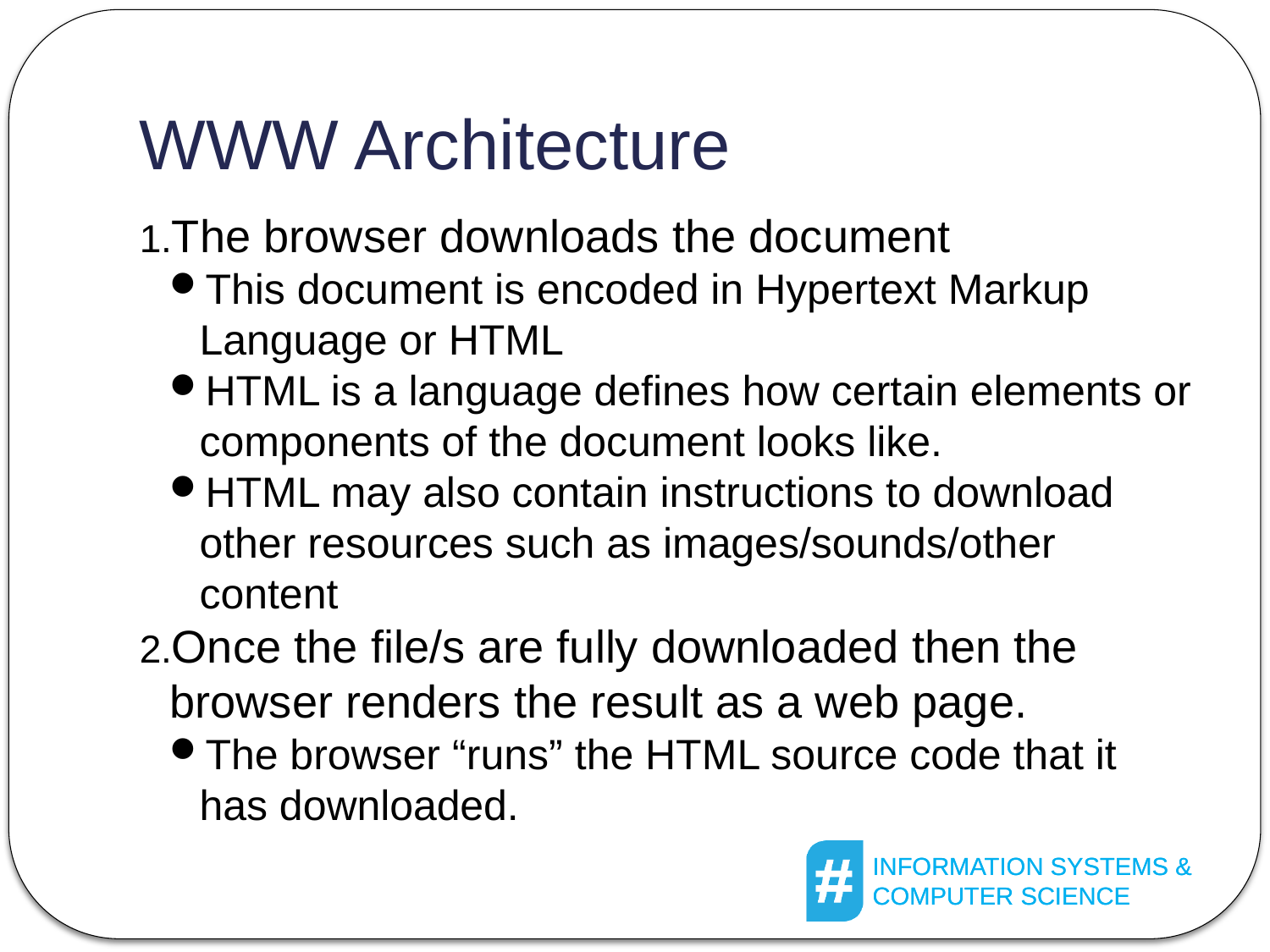

WWW Architecture
The browser downloads the document
This document is encoded in Hypertext Markup Language or HTML
HTML is a language defines how certain elements or components of the document looks like.
HTML may also contain instructions to download other resources such as images/sounds/other content
Once the file/s are fully downloaded then the browser renders the result as a web page.
The browser “runs” the HTML source code that it has downloaded.